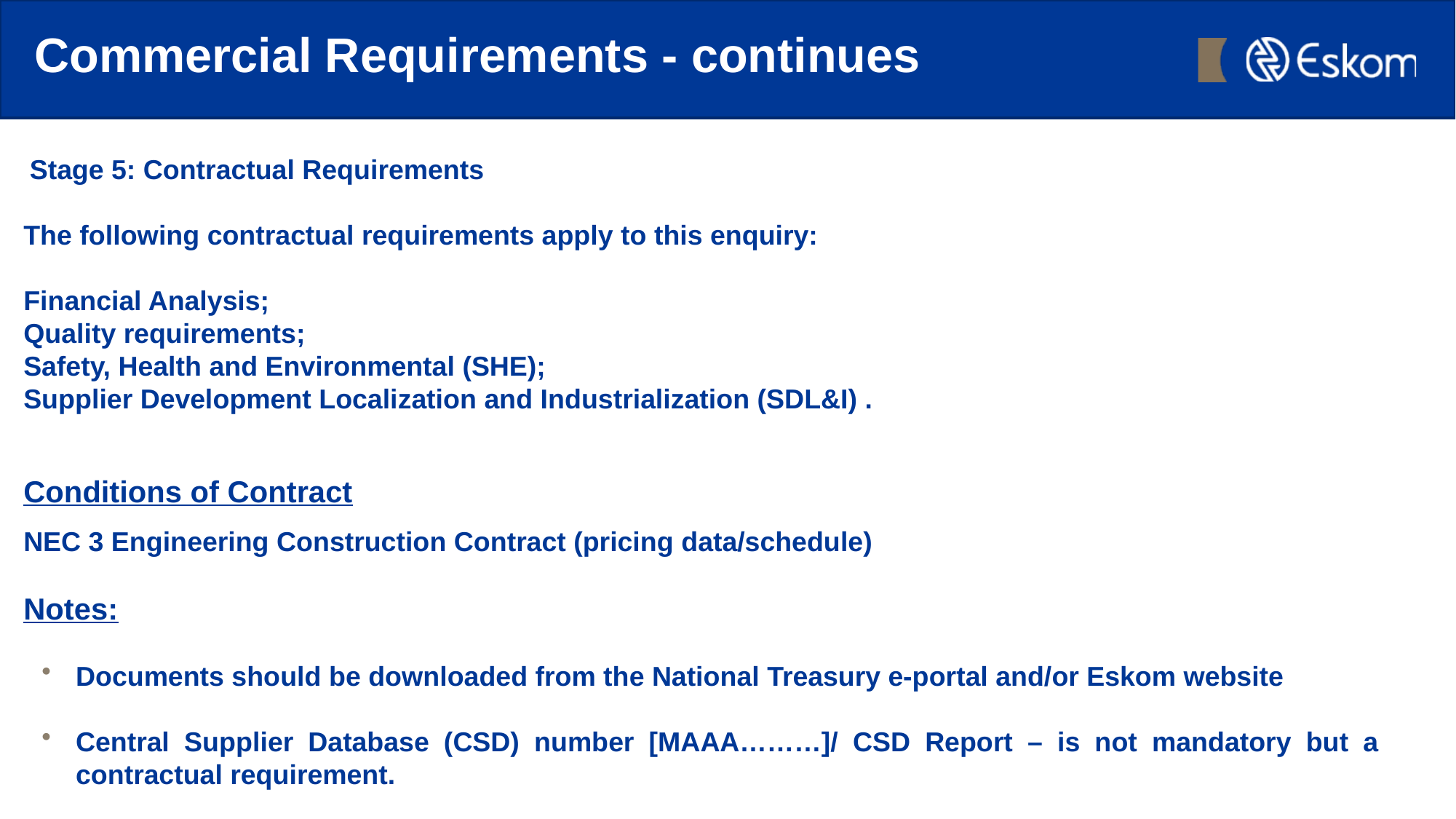

# Commercial Requirements - continues
 Stage 5: Contractual Requirements

The following contractual requirements apply to this enquiry:

Financial Analysis;
Quality requirements;
Safety, Health and Environmental (SHE);
Supplier Development Localization and Industrialization (SDL&I) .

Conditions of Contract
NEC 3 Engineering Construction Contract (pricing data/schedule)

Notes:

Documents should be downloaded from the National Treasury e-portal and/or Eskom website

Central Supplier Database (CSD) number [MAAA………]/ CSD Report – is not mandatory but a contractual requirement.